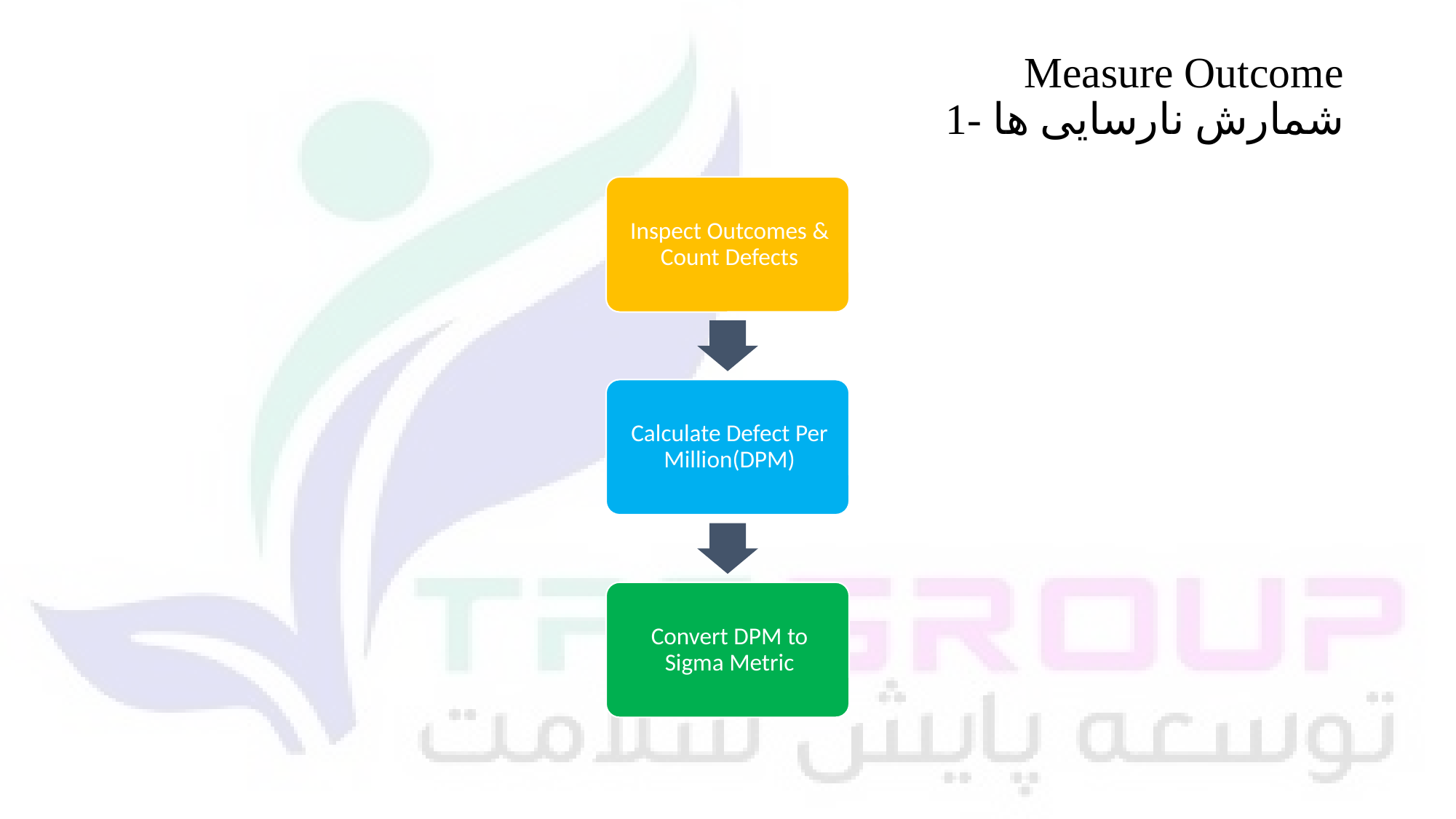

# Measure Outcome 1- شمارش نارسایی ها
Inspect Outcomes & Count Defects

Calculate Defect Per Million(DPM)

Convert DPM to Sigma Metric